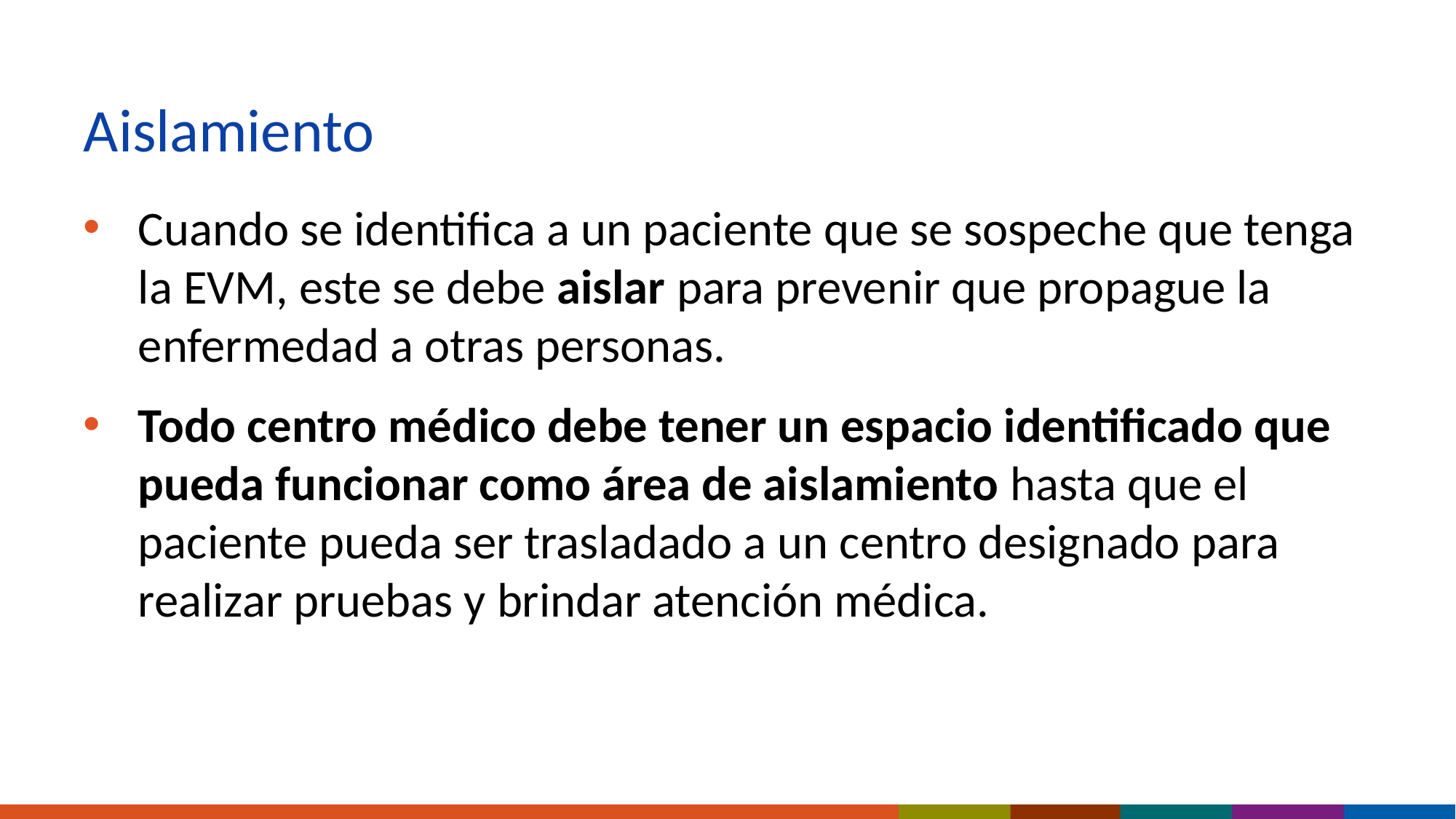

# Aislamiento
Cuando se identifica a un paciente que se sospeche que tenga la EVM, este se debe aislar para prevenir que propague la enfermedad a otras personas.
Todo centro médico debe tener un espacio identificado que pueda funcionar como área de aislamiento hasta que el paciente pueda ser trasladado a un centro designado para realizar pruebas y brindar atención médica.